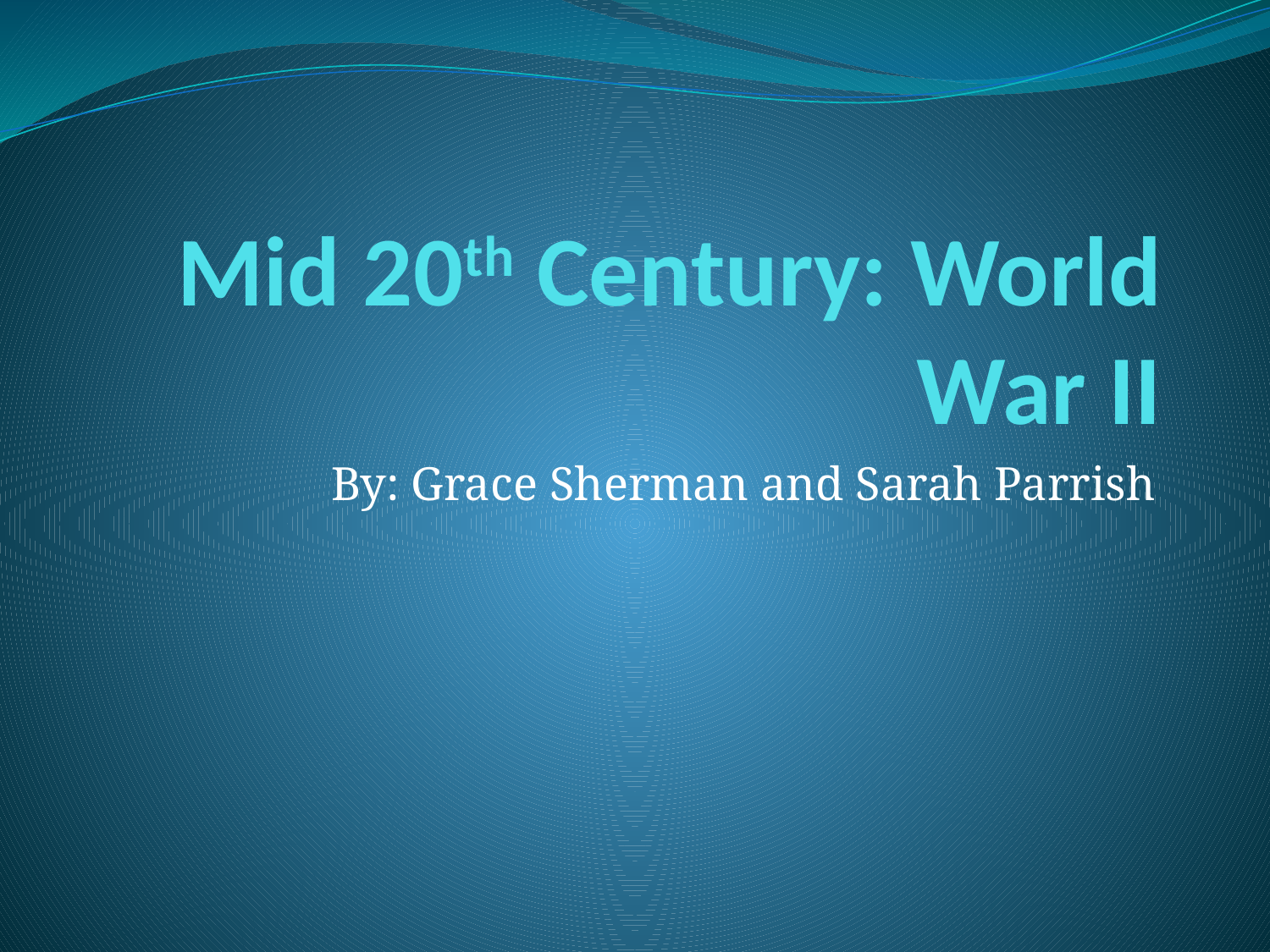

# Mid 20th Century: World War II
By: Grace Sherman and Sarah Parrish